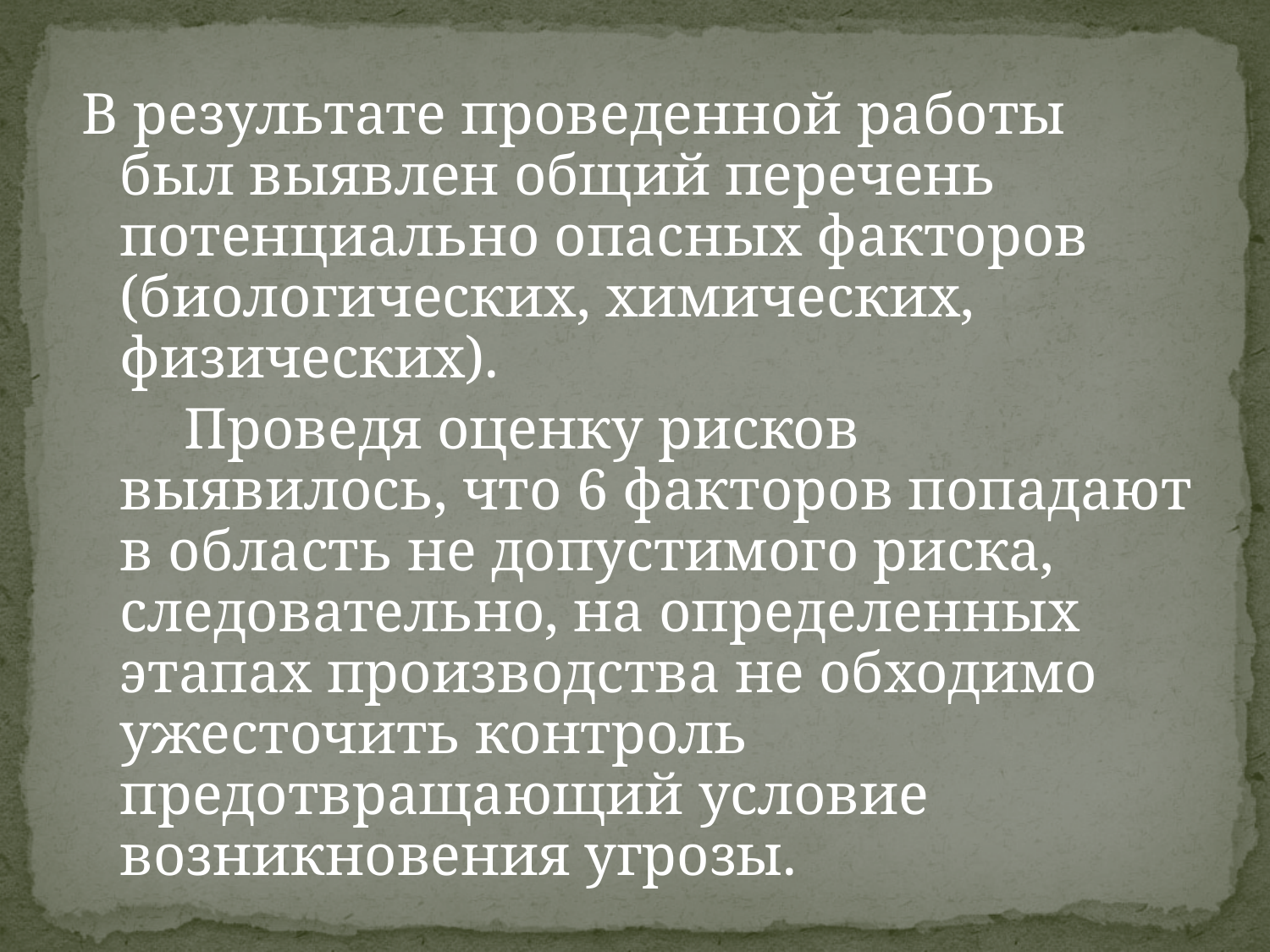

В результате проведенной работы был выявлен общий перечень потенциально опасных факторов (биологических, химических, физических).
       Проведя оценку рисков выявилось, что 6 факторов попадают в область не допустимого риска, следовательно, на определенных этапах производства не обходимо ужесточить контроль предотвращающий условие возникновения угрозы.